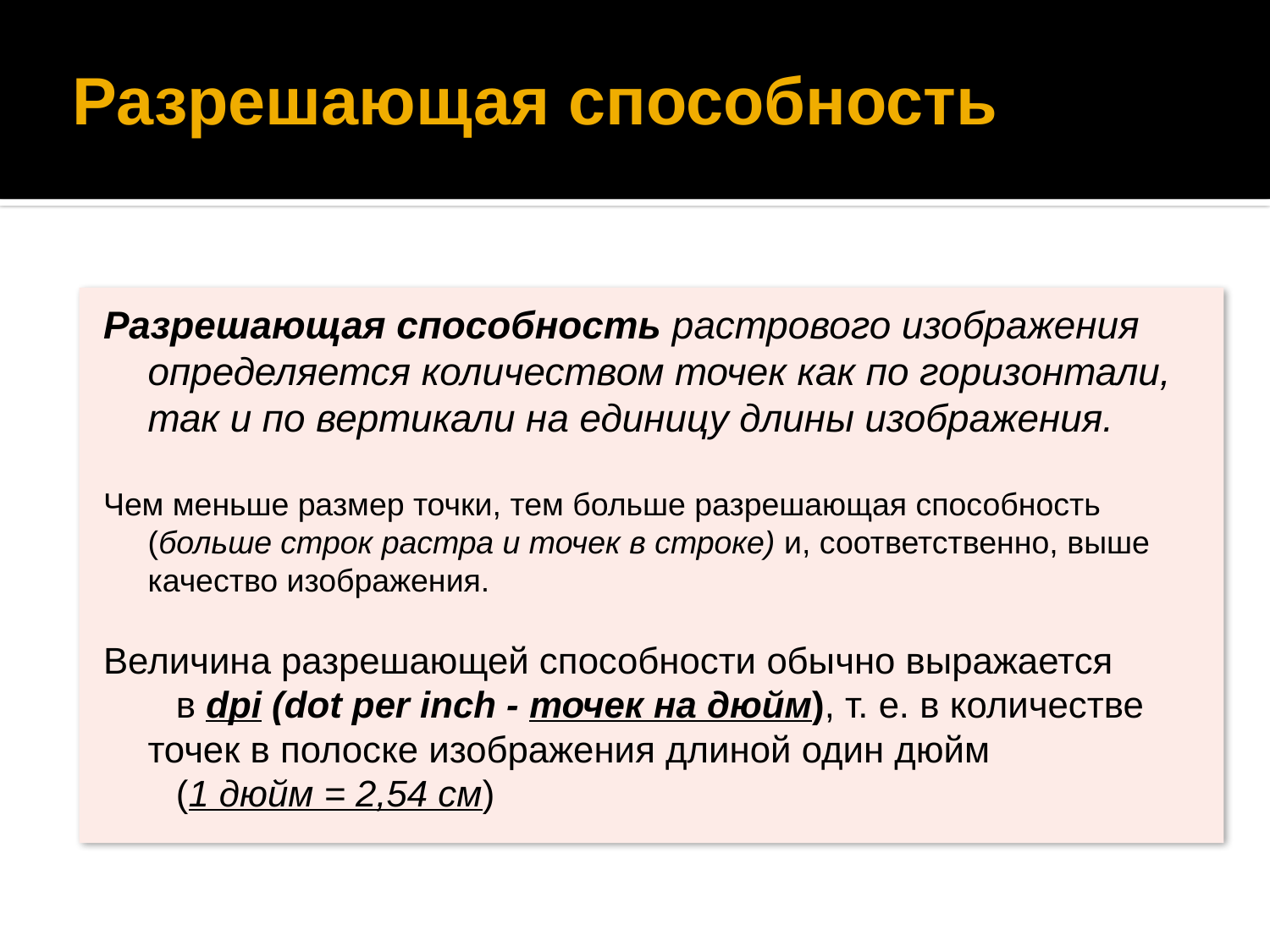

# Разрешающая способность
Разрешающая способность растрового изображения определяется количеством точек как по горизонтали, так и по вертикали на единицу длины изображения.

Чем меньше размер точки, тем больше разрешающая способность (больше строк растра и точек в строке) и, соответственно, выше качество изображения.

Величина разрешающей способности обычно выражается
       в dpi (dot per inch - точек на дюйм), т. е. в количестве  точек в полоске изображения длиной один дюйм
       (1 дюйм = 2,54 см)